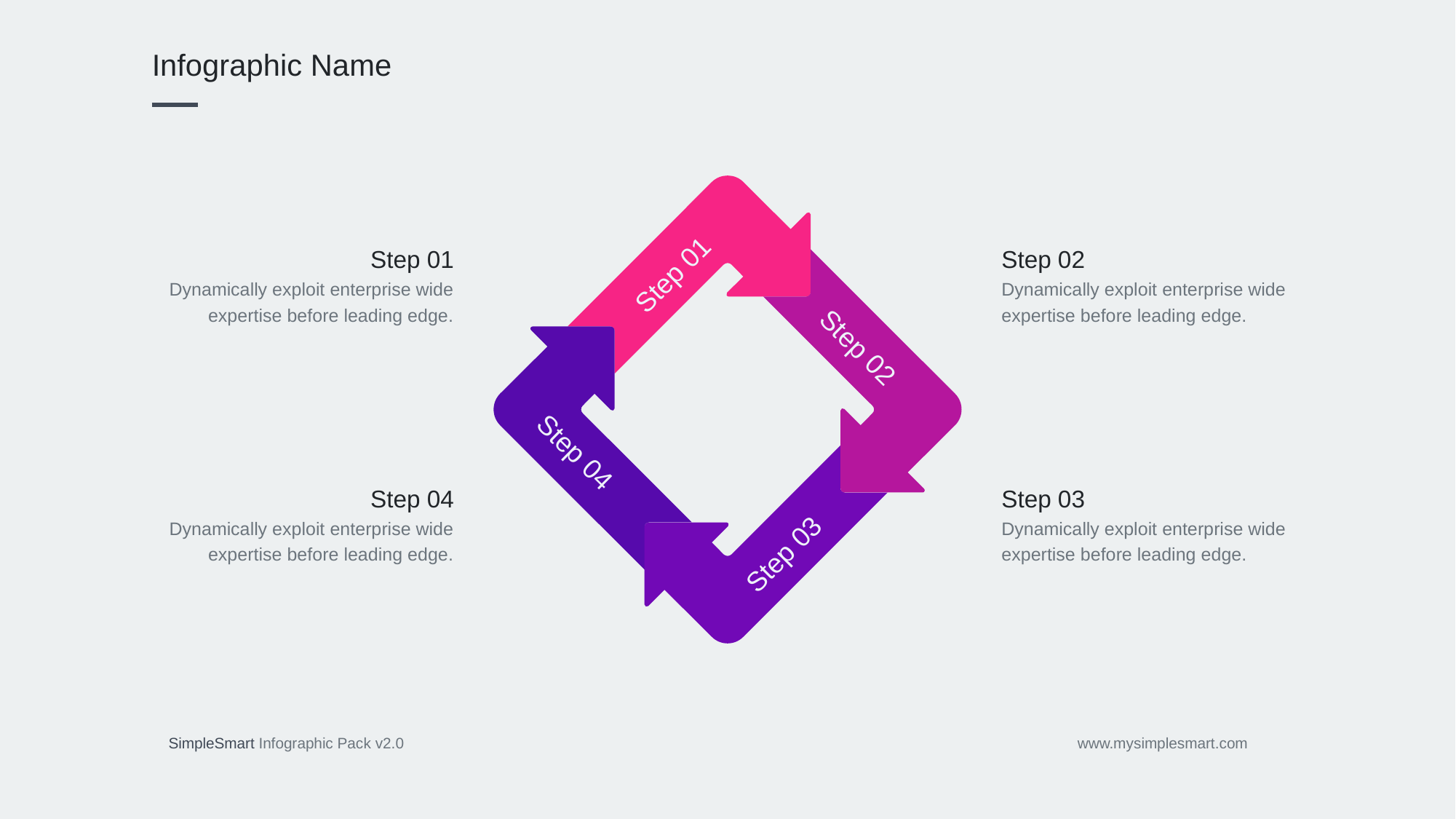

Infographic Name

Step 01
Dynamically exploit enterprise wide
expertise before leading edge.
Step 02
Dynamically exploit enterprise wide
expertise before leading edge.

Step 01

Step 02
Step 04

Step 04
Dynamically exploit enterprise wide
expertise before leading edge.
Step 03
Dynamically exploit enterprise wide
expertise before leading edge.
Step 03
3